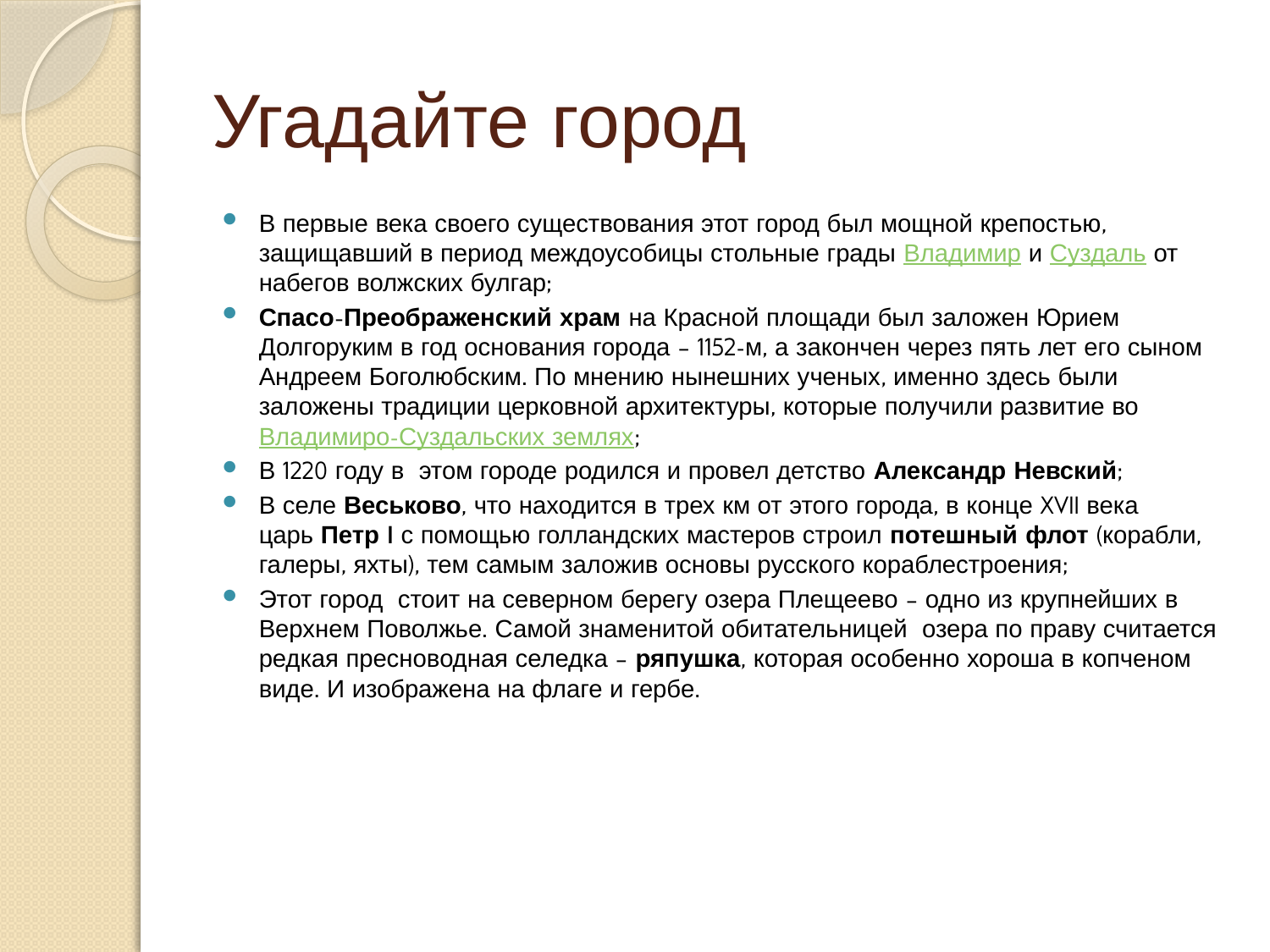

# Угадайте город
В первые века своего существования этот город был мощной крепостью, защищавший в период междоусобицы стольные грады Владимир и Суздаль от набегов волжских булгар;
Спасо-Преображенский храм на Красной площади был заложен Юрием Долгоруким в год основания города – 1152-м, а закончен через пять лет его сыном Андреем Боголюбским. По мнению нынешних ученых, именно здесь были заложены традиции церковной архитектуры, которые получили развитие во Владимиро-Суздальских землях;
В 1220 году в  этом городе родился и провел детство Александр Невский;
В селе Веськово, что находится в трех км от этого города, в конце XVII века царь Петр I с помощью голландских мастеров строил потешный флот (корабли, галеры, яхты), тем самым заложив основы русского кораблестроения;
Этот город  стоит на северном берегу озера Плещеево – одно из крупнейших в Верхнем Поволжье. Самой знаменитой обитательницей  озера по праву считается редкая пресноводная селедка – ряпушка, которая особенно хороша в копченом виде. И изображена на флаге и гербе.